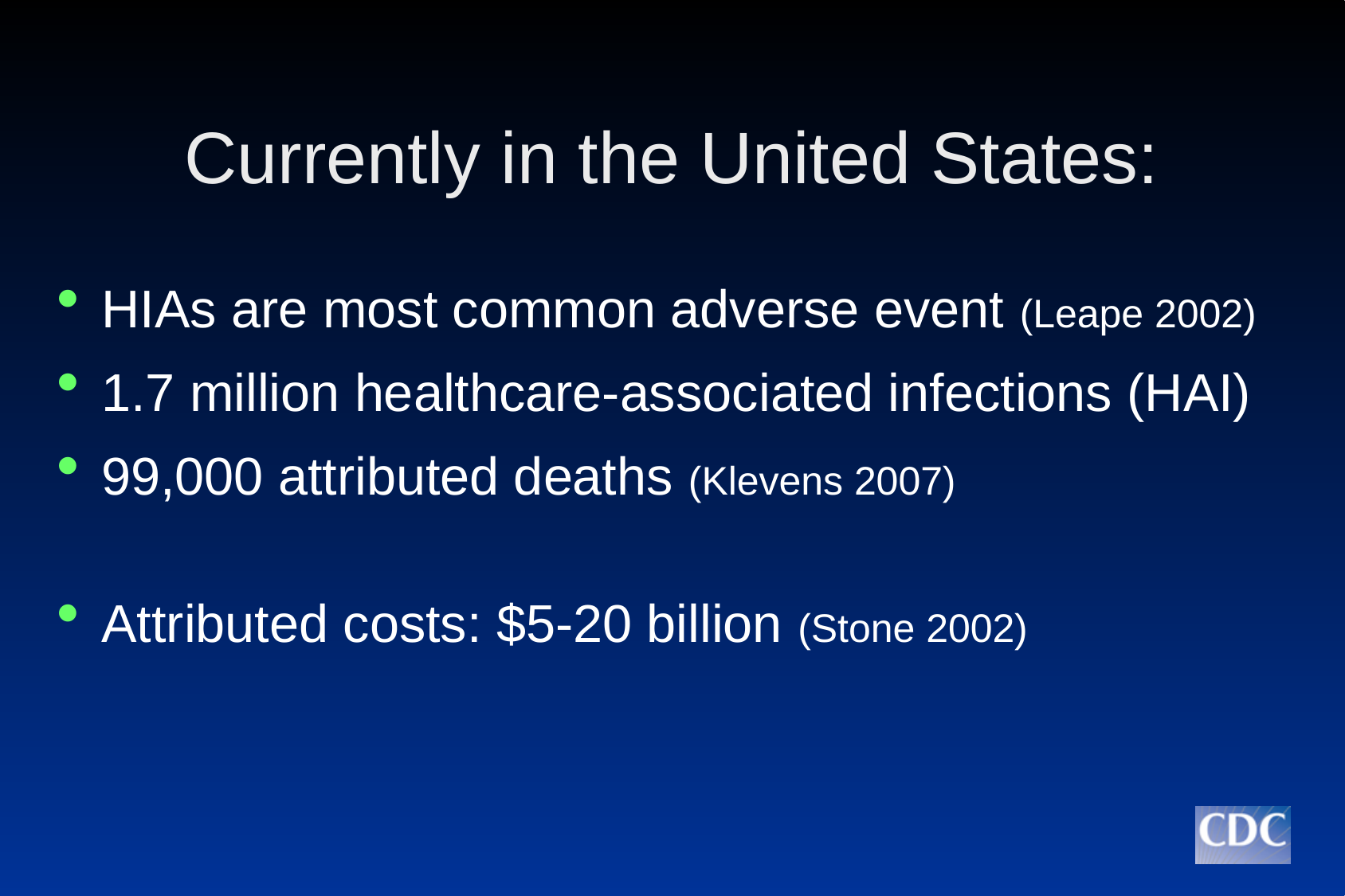

# Currently in the United States:
HIAs are most common adverse event (Leape 2002)
1.7 million healthcare-associated infections (HAI)
99,000 attributed deaths (Klevens 2007)

Attributed costs: $5-20 billion (Stone 2002)